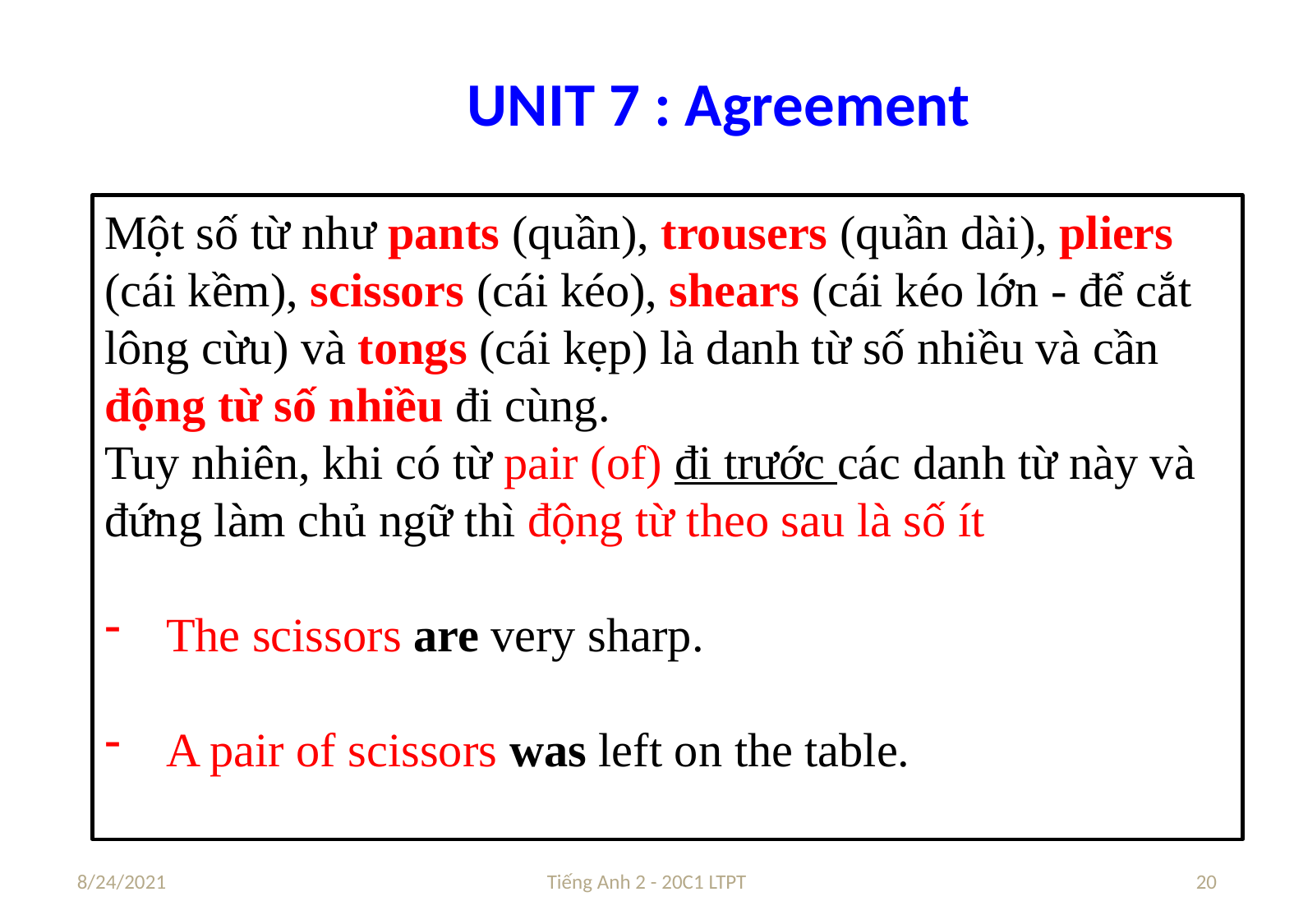

# UNIT 7 : Agreement
Một số từ như pants (quần), trousers (quần dài), pliers (cái kềm), scissors (cái kéo), shears (cái kéo lớn - để cắt lông cừu) và tongs (cái kẹp) là danh từ số nhiều và cần động từ số nhiều đi cùng.
Tuy nhiên, khi có từ pair (of) đi trước các danh từ này và đứng làm chủ ngữ thì động từ theo sau là số ít

The scissors are very sharp.

A pair of scissors was left on the table.

8/24/2021
Tiếng Anh 2 - 20C1 LTPT
20